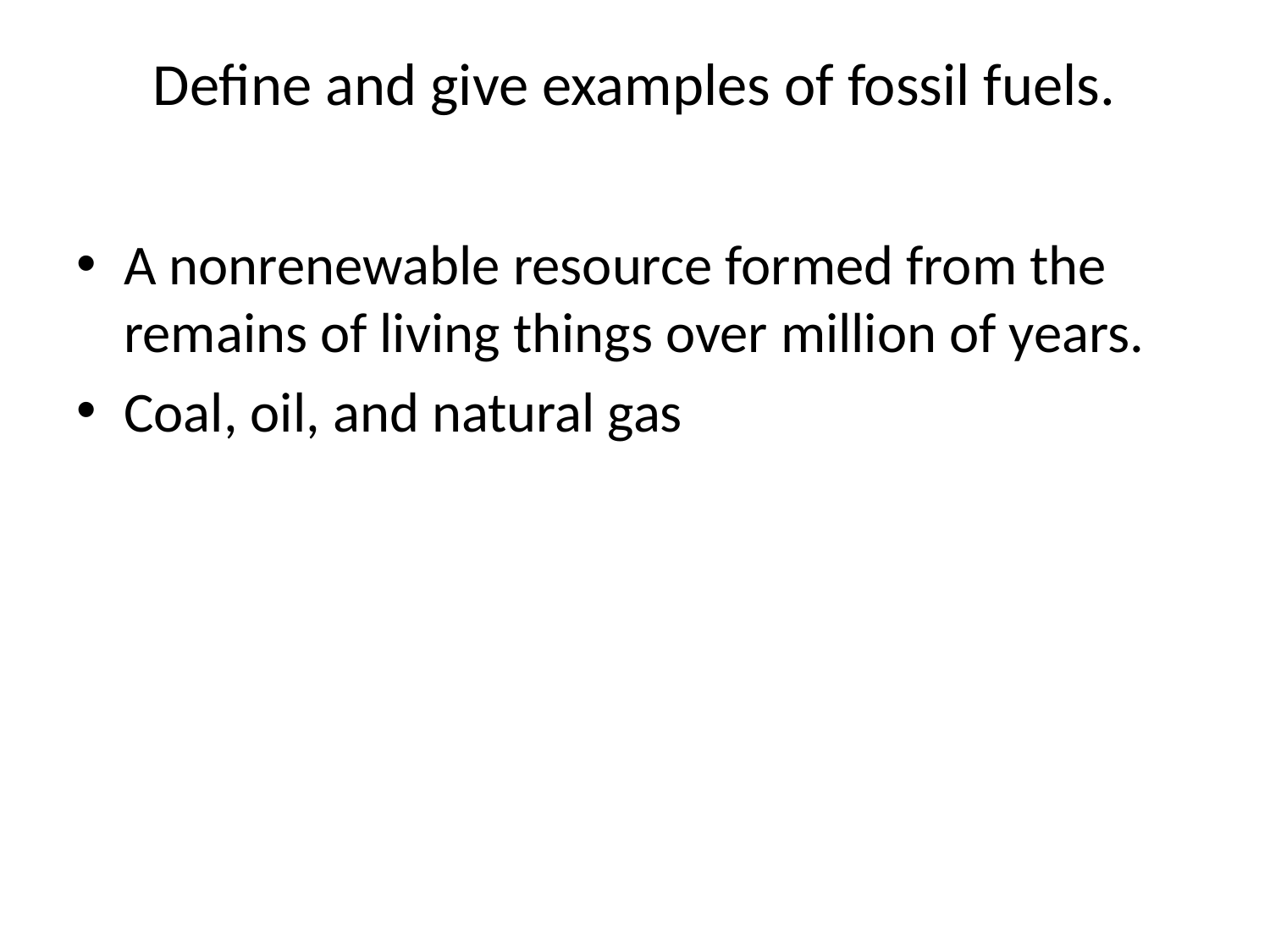

# Define and give examples of fossil fuels.
A nonrenewable resource formed from the remains of living things over million of years.
Coal, oil, and natural gas